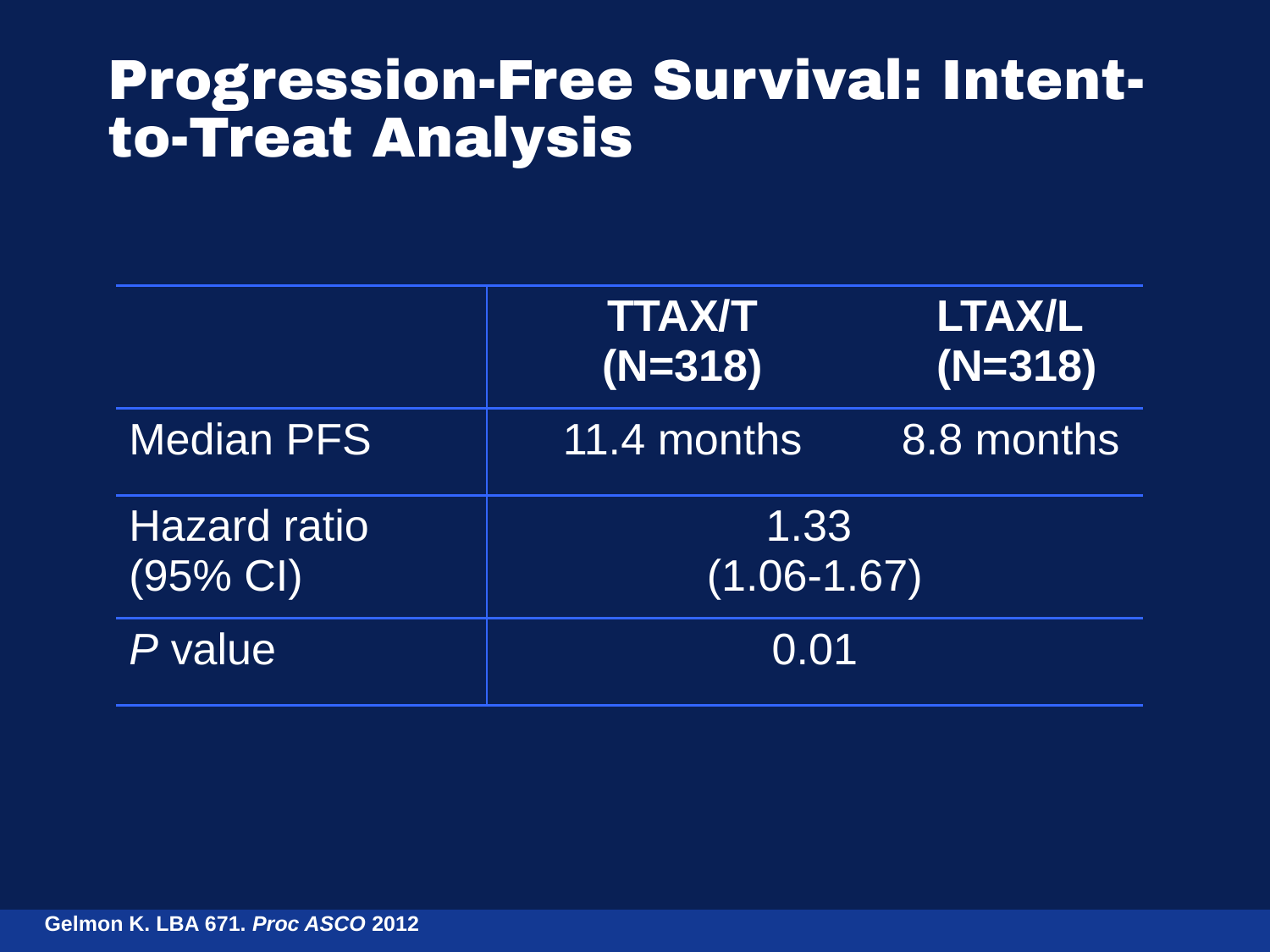

# Progression-Free Survival: Intent-to-Treat Analysis
|  | TTAX/T (N=318) | LTAX/L (N=318) |
| --- | --- | --- |
| Median PFS | 11.4 months | 8.8 months |
| Hazard ratio (95% CI) | 1.33 (1.06-1.67) |  |
| P value | 0.01 |  |
Gelmon K. LBA 671. Proc ASCO 2012